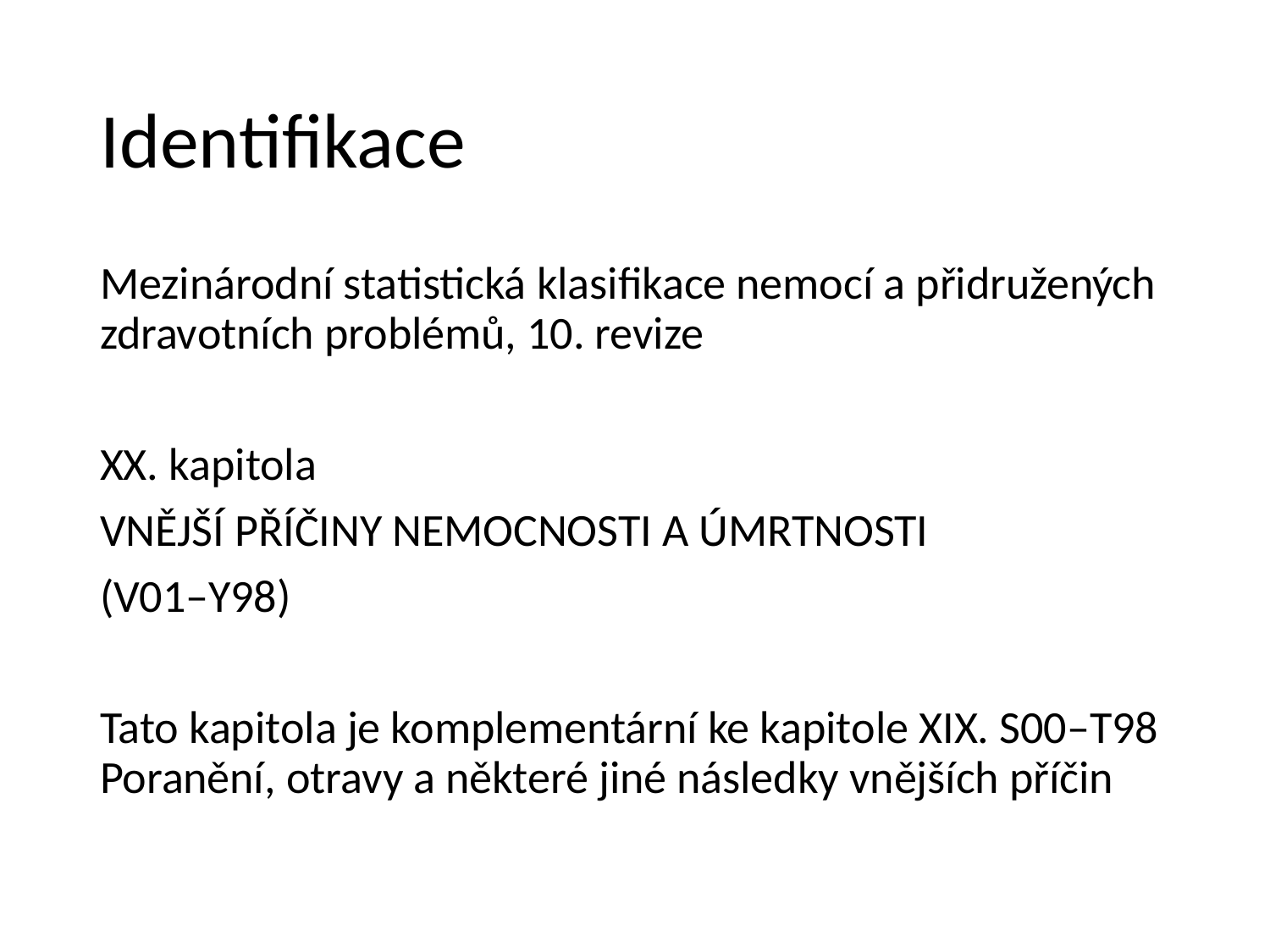

# Identifikace
Mezinárodní statistická klasifikace nemocí a přidružených zdravotních problémů, 10. revize

XX. kapitola
VNĚJŠÍ PŘÍČINY NEMOCNOSTI A ÚMRTNOSTI
(V01–Y98)

Tato kapitola je komplementární ke kapitole XIX. S00–T98 Poranění, otravy a některé jiné následky vnějších příčin